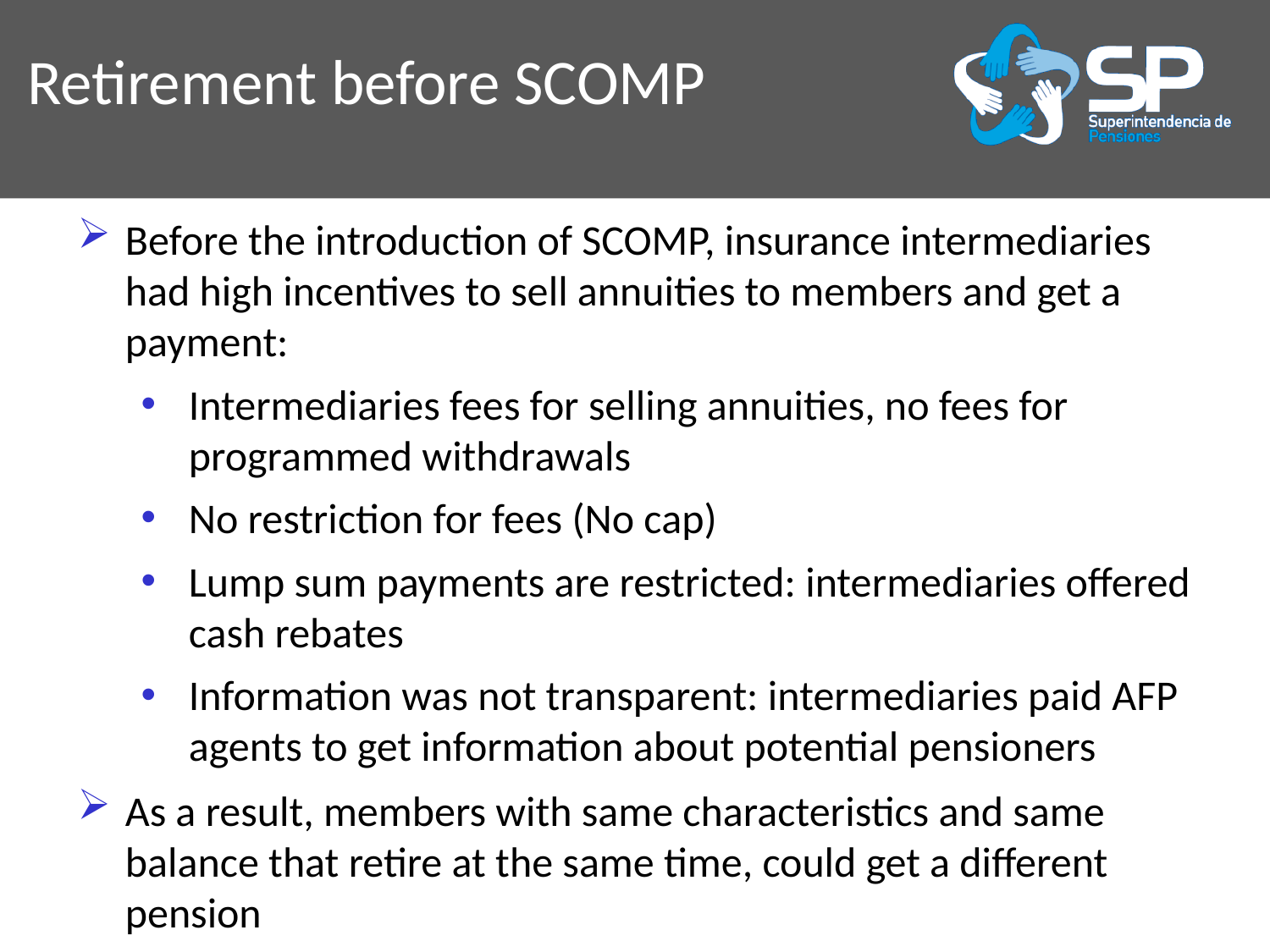

Retirement before SCOMP
Before the introduction of SCOMP, insurance intermediaries had high incentives to sell annuities to members and get a payment:
Intermediaries fees for selling annuities, no fees for programmed withdrawals
No restriction for fees (No cap)
Lump sum payments are restricted: intermediaries offered cash rebates
Information was not transparent: intermediaries paid AFP agents to get information about potential pensioners
As a result, members with same characteristics and same balance that retire at the same time, could get a different pension